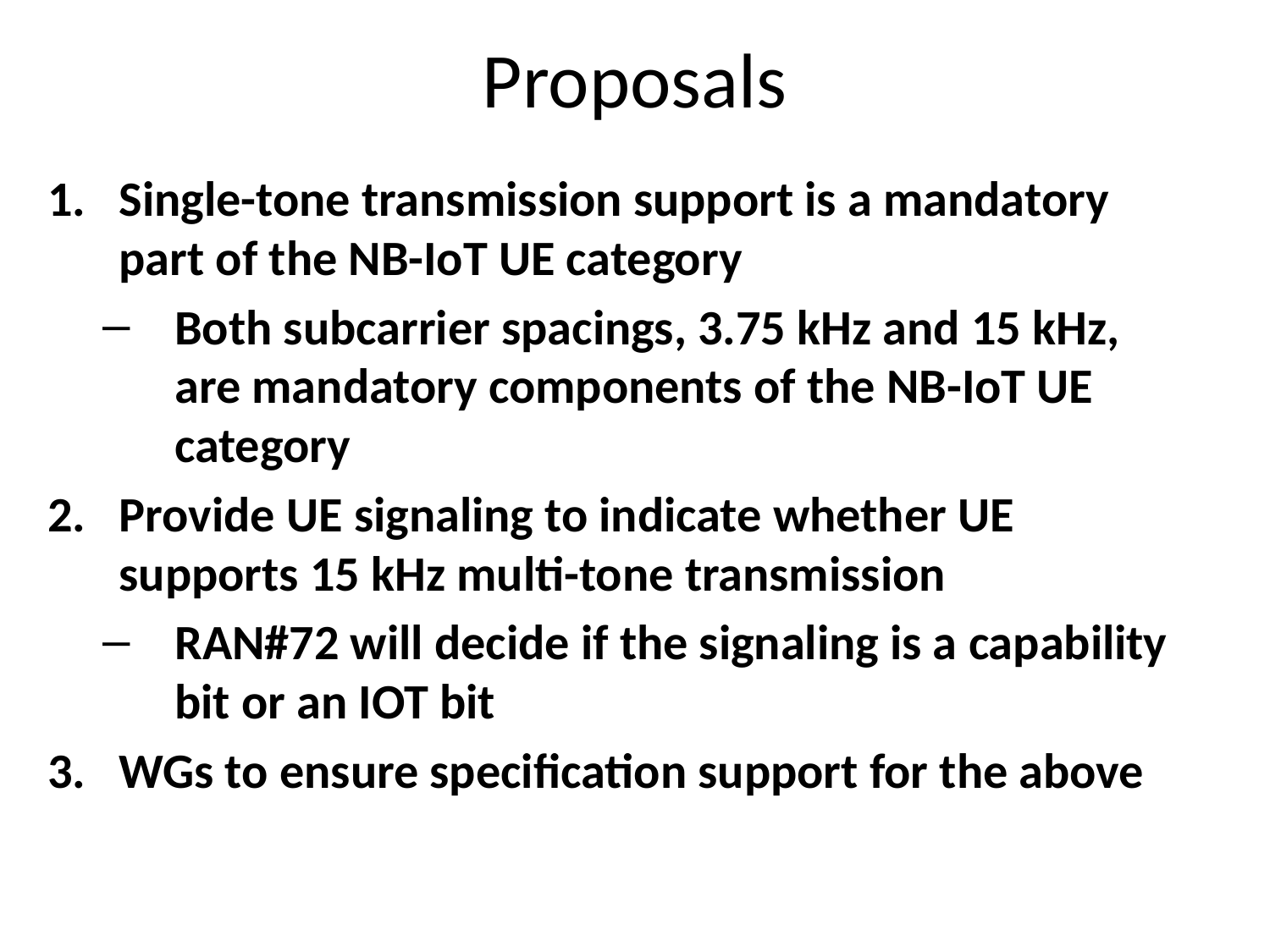

# Proposals
Single-tone transmission support is a mandatory part of the NB-IoT UE category
Both subcarrier spacings, 3.75 kHz and 15 kHz, are mandatory components of the NB-IoT UE category
Provide UE signaling to indicate whether UE supports 15 kHz multi-tone transmission
RAN#72 will decide if the signaling is a capability bit or an IOT bit
WGs to ensure specification support for the above